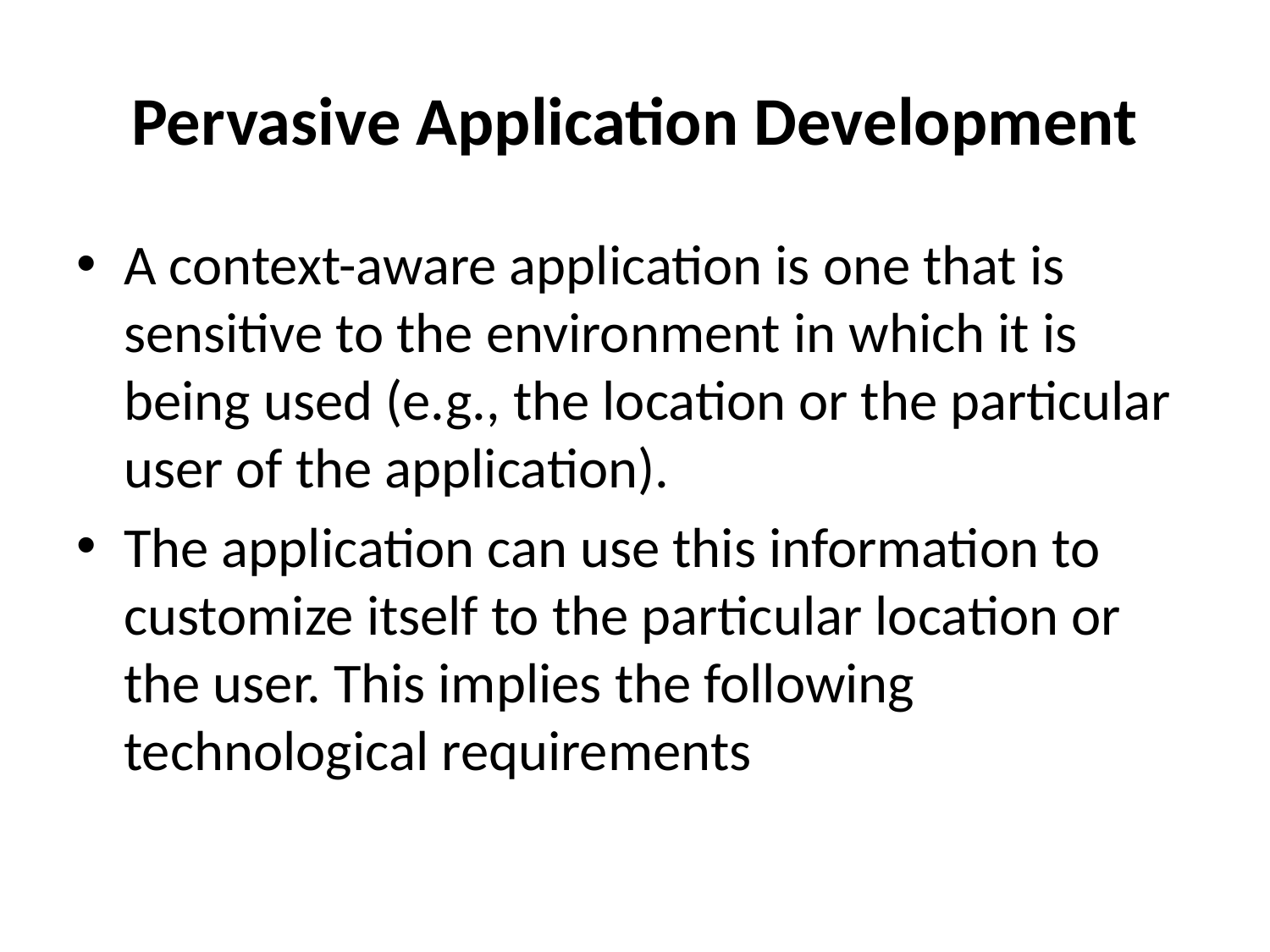

# Pervasive Application Development
A context-aware application is one that is sensitive to the environment in which it is being used (e.g., the location or the particular user of the application).
The application can use this information to customize itself to the particular location or the user. This implies the following technological requirements